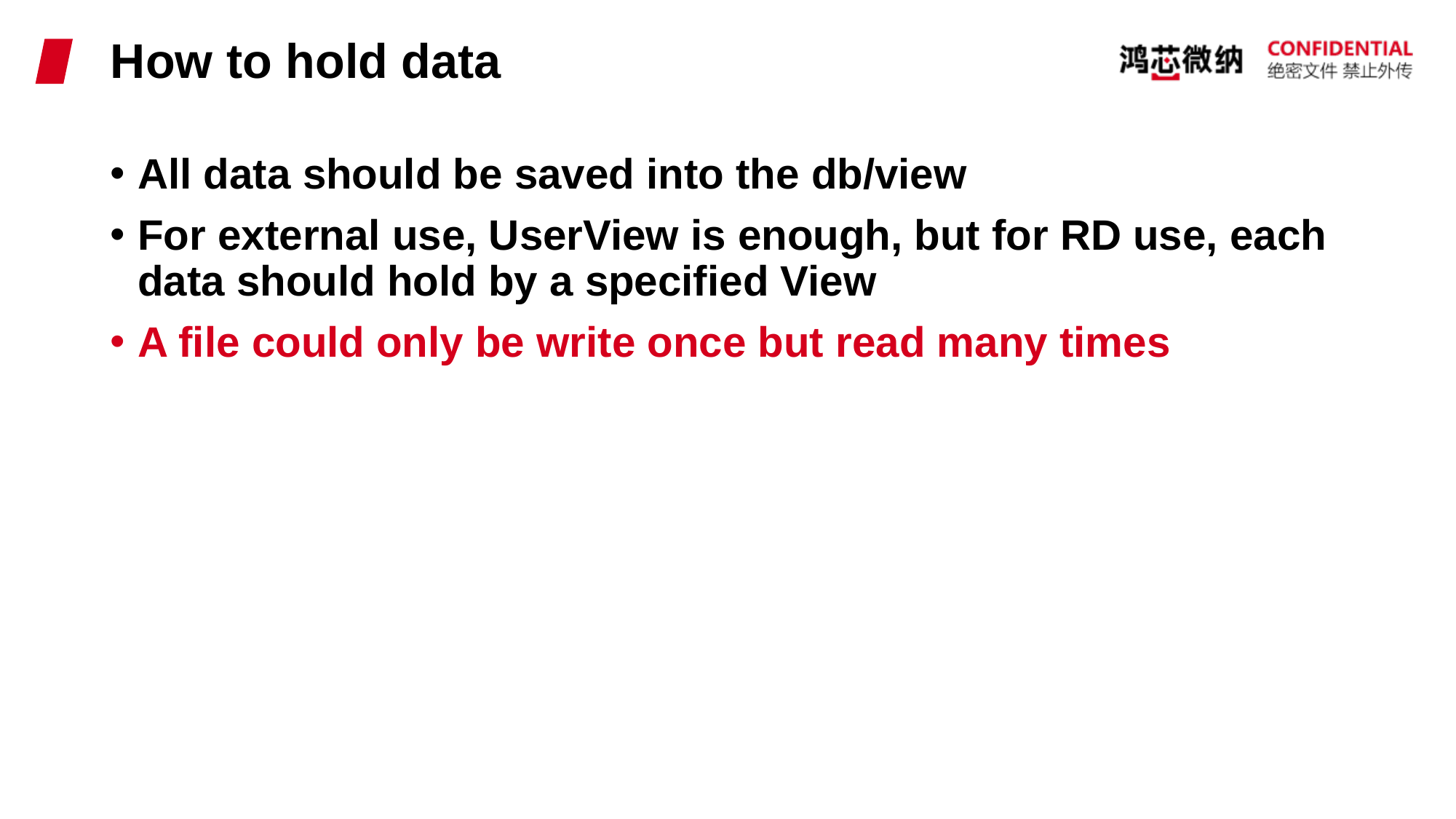

# How to hold data
All data should be saved into the db/view
For external use, UserView is enough, but for RD use, each data should hold by a specified View
A file could only be write once but read many times